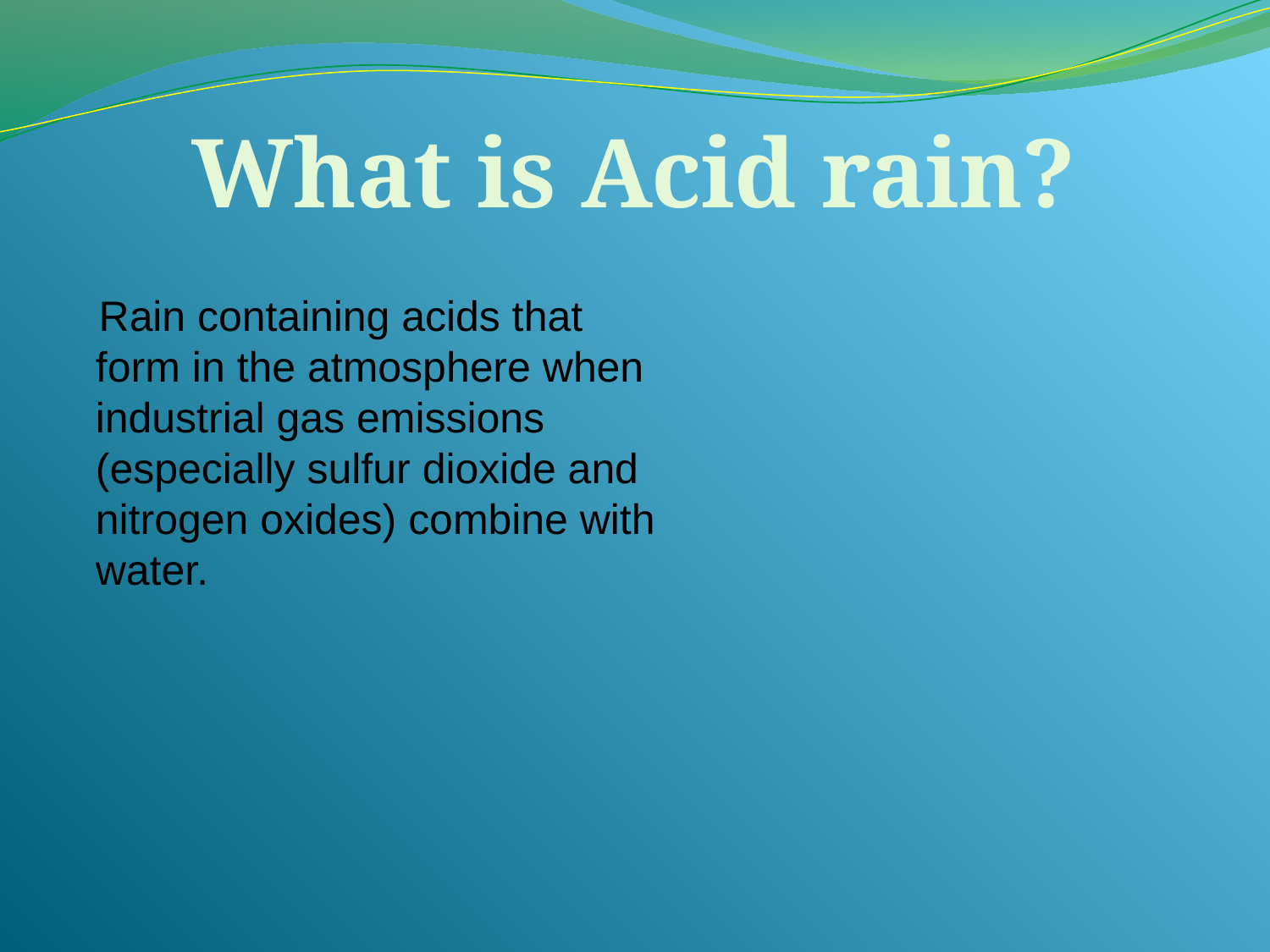

What is Acid rain?

     Rain containing acids that form in the atmosphere when industrial gas emissions (especially sulfur dioxide and nitrogen oxides) combine with water.